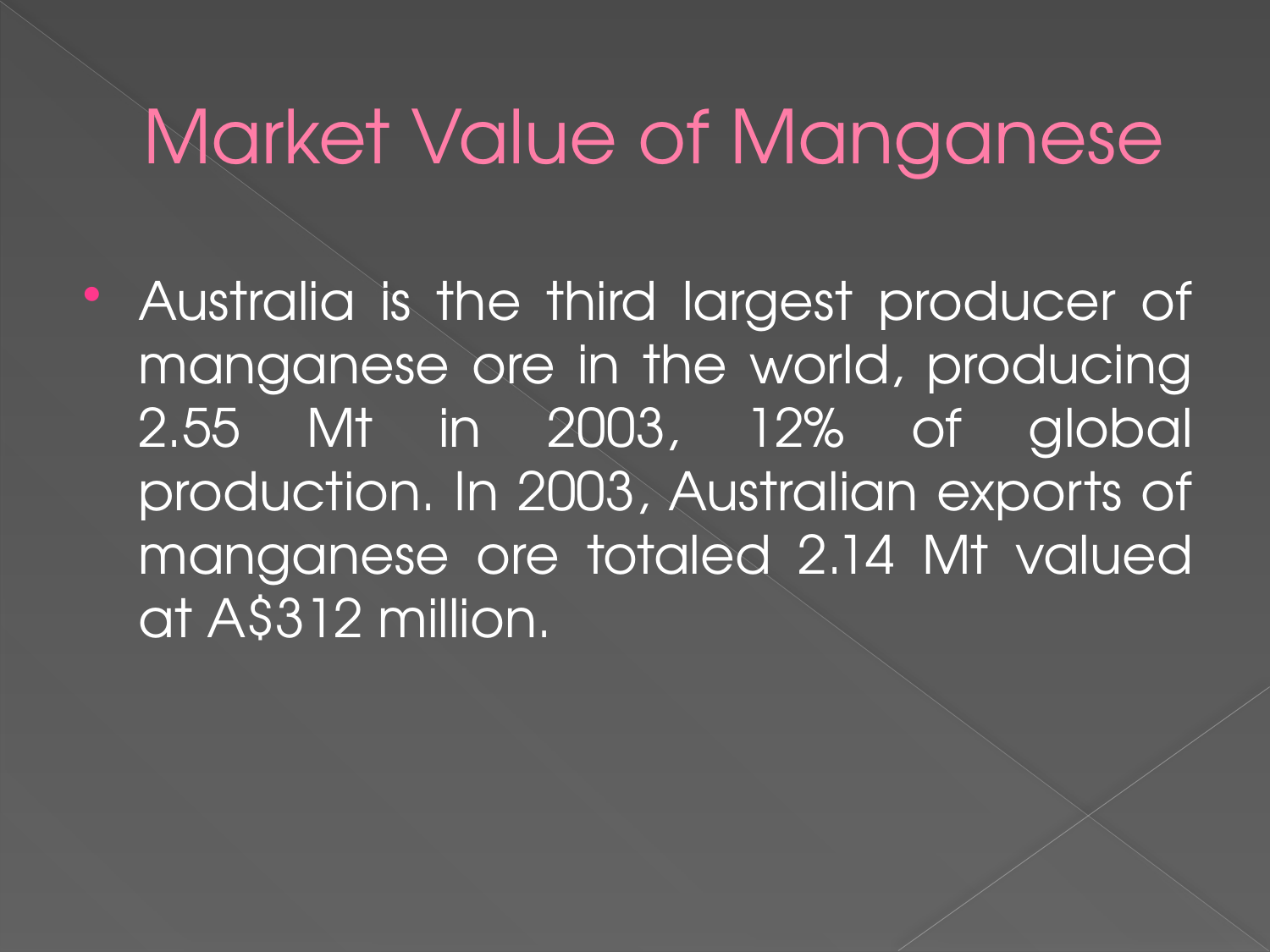

# Market Value of Manganese
Australia is the third largest producer of manganese ore in the world, producing 2.55 Mt in 2003, 12% of global production. In 2003, Australian exports of manganese ore totaled 2.14 Mt valued at A$312 million.